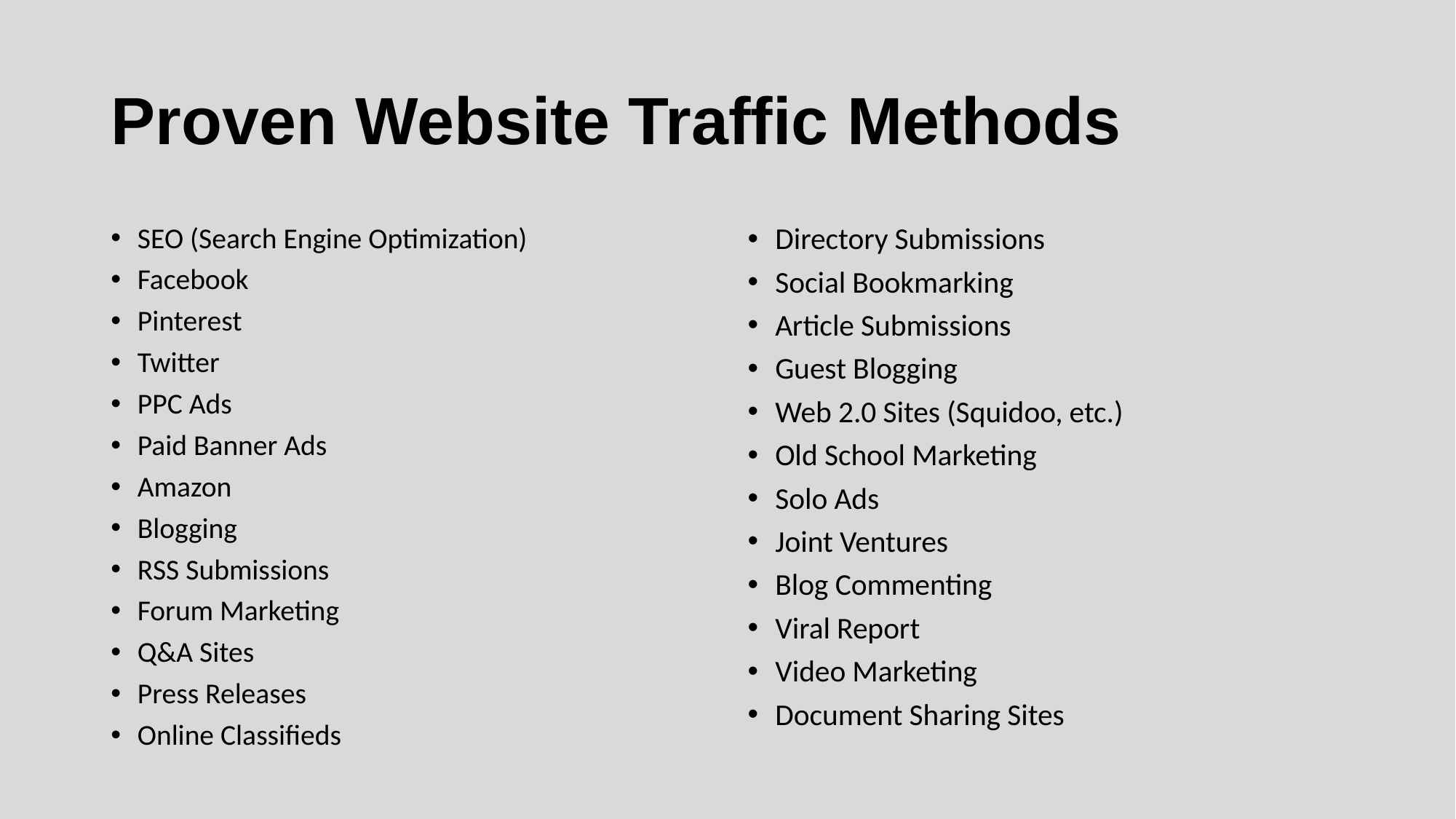

# Proven Website Traffic Methods
SEO (Search Engine Optimization)
Facebook
Pinterest
Twitter
PPC Ads
Paid Banner Ads
Amazon
Blogging
RSS Submissions
Forum Marketing
Q&A Sites
Press Releases
Online Classifieds
Directory Submissions
Social Bookmarking
Article Submissions
Guest Blogging
Web 2.0 Sites (Squidoo, etc.)
Old School Marketing
Solo Ads
Joint Ventures
Blog Commenting
Viral Report
Video Marketing
Document Sharing Sites